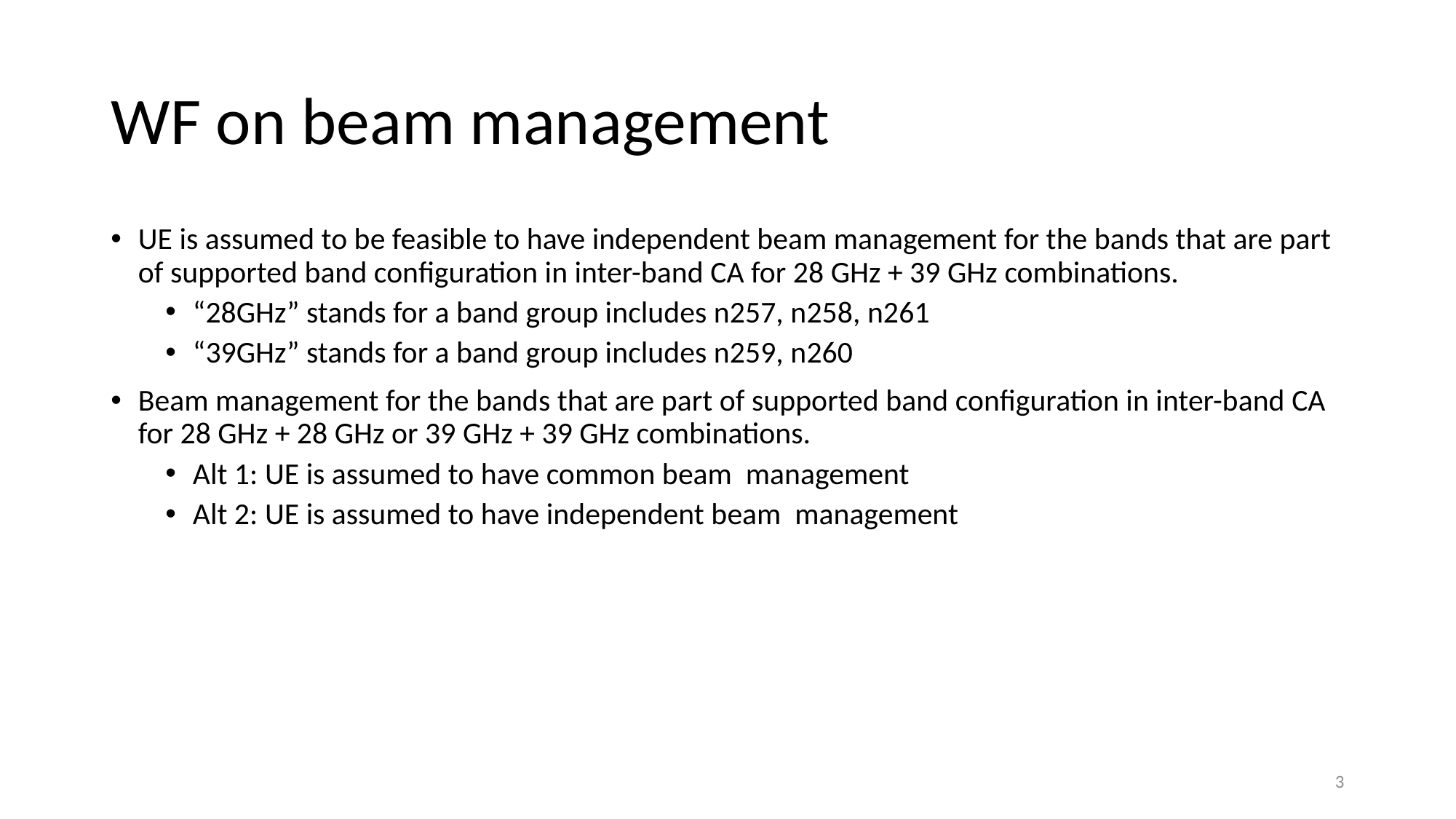

# WF on beam management
UE is assumed to be feasible to have independent beam management for the bands that are part of supported band configuration in inter-band CA for 28 GHz + 39 GHz combinations.
“28GHz” stands for a band group includes n257, n258, n261
“39GHz” stands for a band group includes n259, n260
Beam management for the bands that are part of supported band configuration in inter-band CA for 28 GHz + 28 GHz or 39 GHz + 39 GHz combinations.
Alt 1: UE is assumed to have common beam  management
Alt 2: UE is assumed to have independent beam  management

3